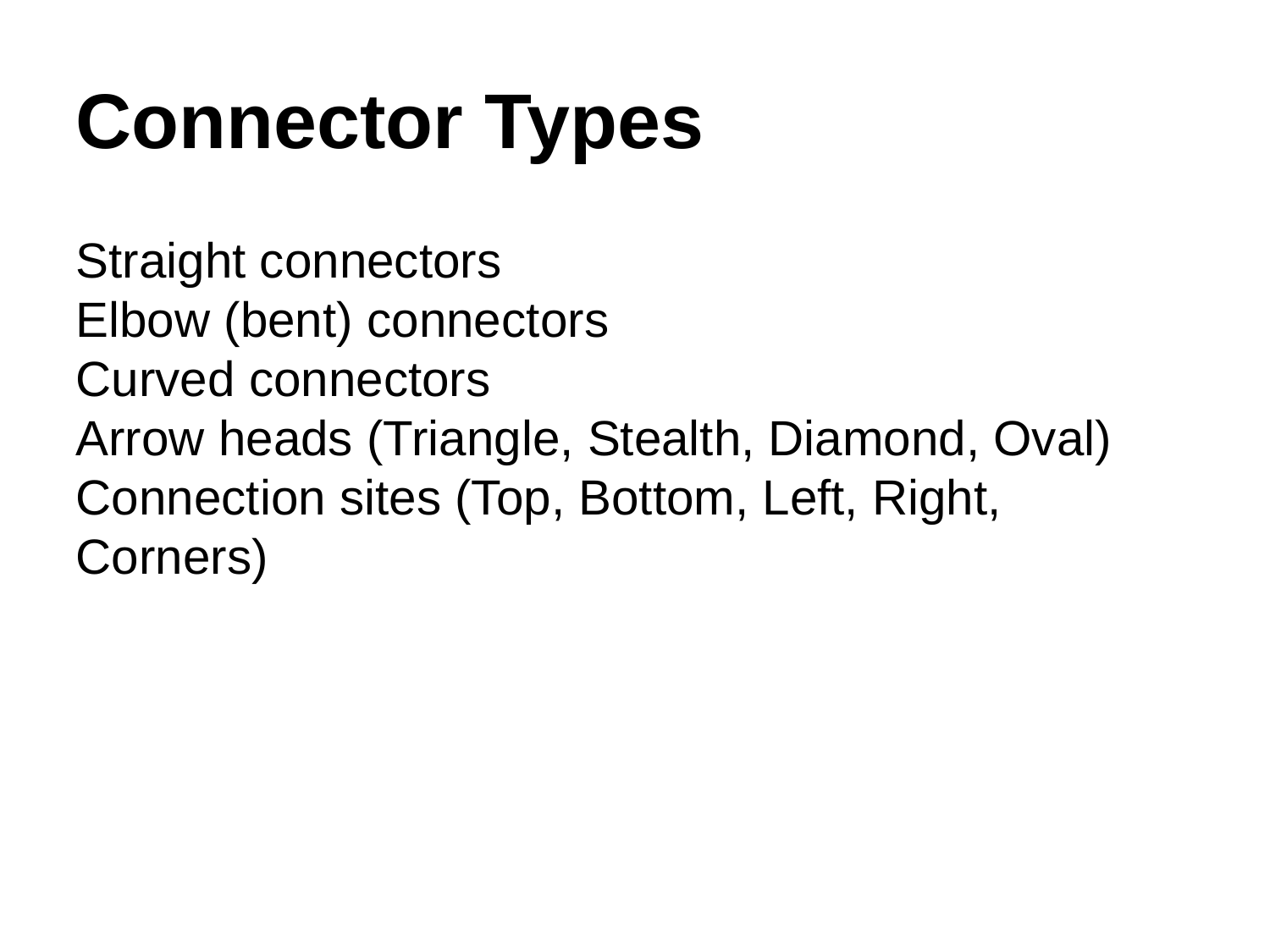

Connector Types
Straight connectors
Elbow (bent) connectors
Curved connectors
Arrow heads (Triangle, Stealth, Diamond, Oval)
Connection sites (Top, Bottom, Left, Right, Corners)